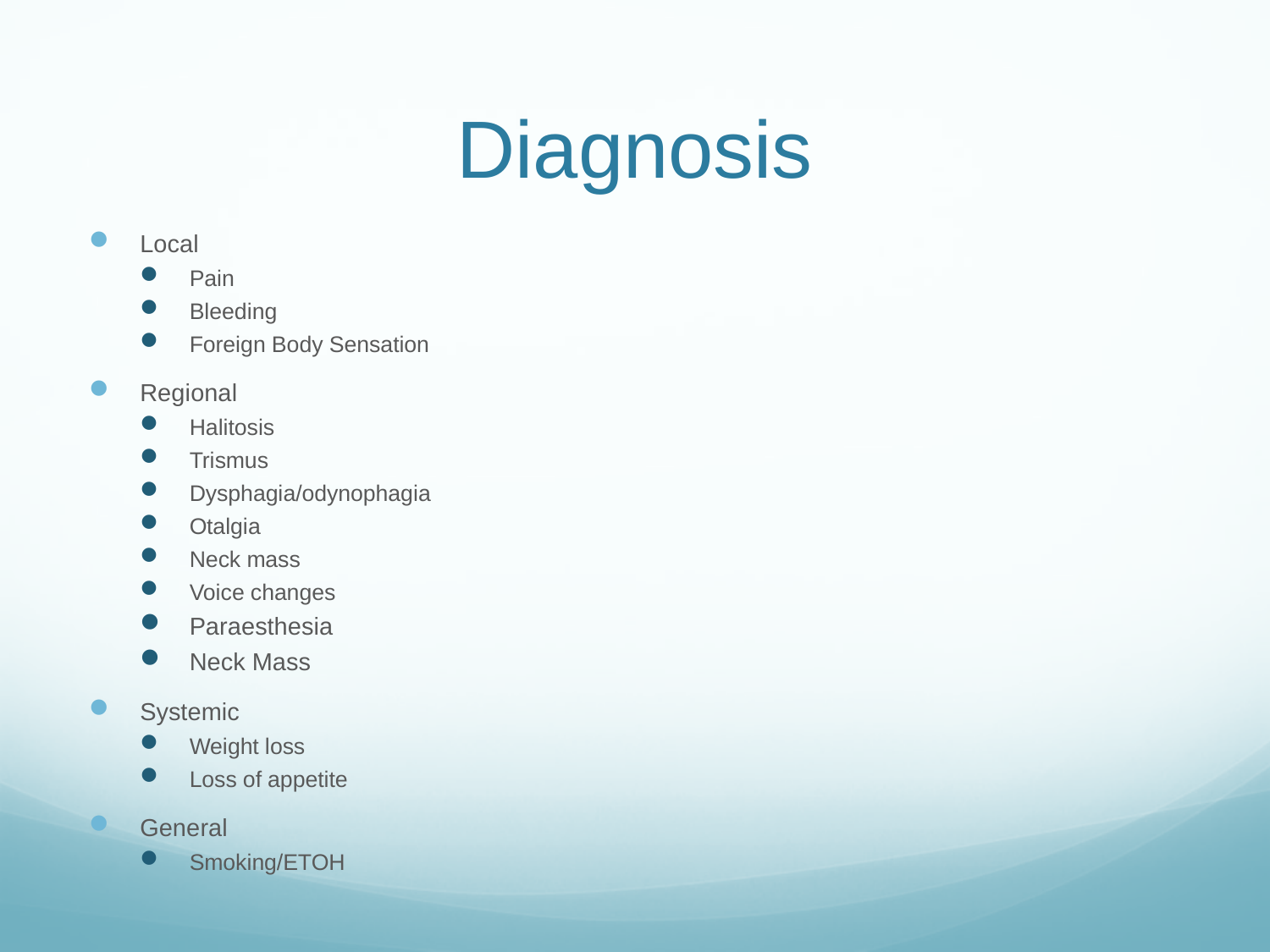

# Diagnosis
Local
Pain
Bleeding
Foreign Body Sensation
Regional
Halitosis
Trismus
Dysphagia/odynophagia
Otalgia
Neck mass
Voice changes
Paraesthesia
Neck Mass
Systemic
Weight loss
Loss of appetite
General
Smoking/ETOH